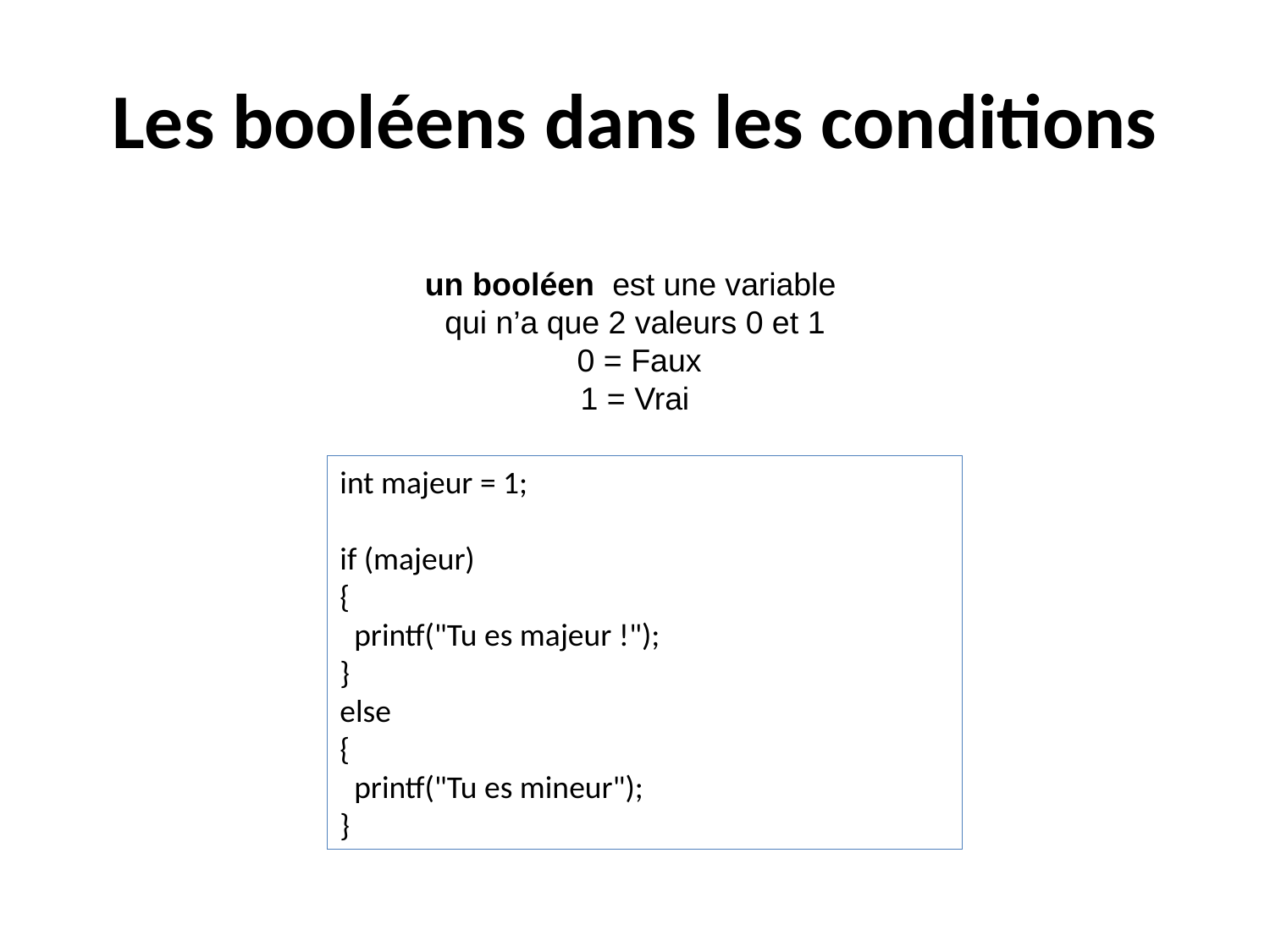

# Les booléens dans les conditions
un booléen  est une variable
qui n’a que 2 valeurs 0 et 1
 0 = Faux
1 = Vrai
int majeur = 1;

if (majeur)
{
  printf("Tu es majeur !");
}
else
{
  printf("Tu es mineur");
}